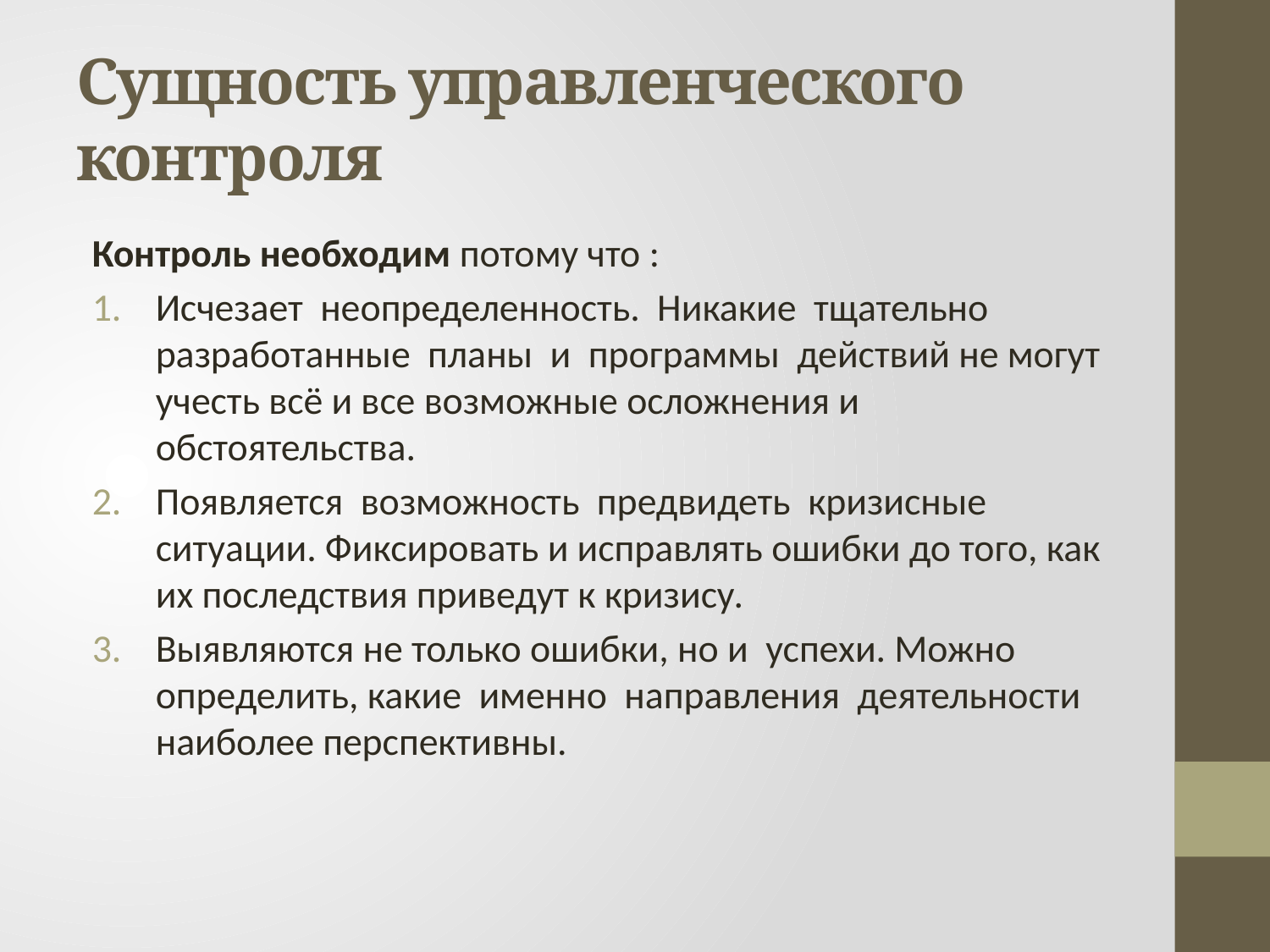

# Сущность управленческого контроля
Контроль необходим потому что :
Исчезает  неопределенность.  Никакие  тщательно  разработанные  планы  и  программы  действий не могут учесть всё и все возможные осложнения и обстоятельства.
Появляется  возможность  предвидеть  кризисные  ситуации. Фиксировать и исправлять ошибки до того, как их последствия приведут к кризису.
Выявляются не только ошибки, но и  успехи. Можно  определить, какие  именно  направления  деятельности  наиболее перспективны.